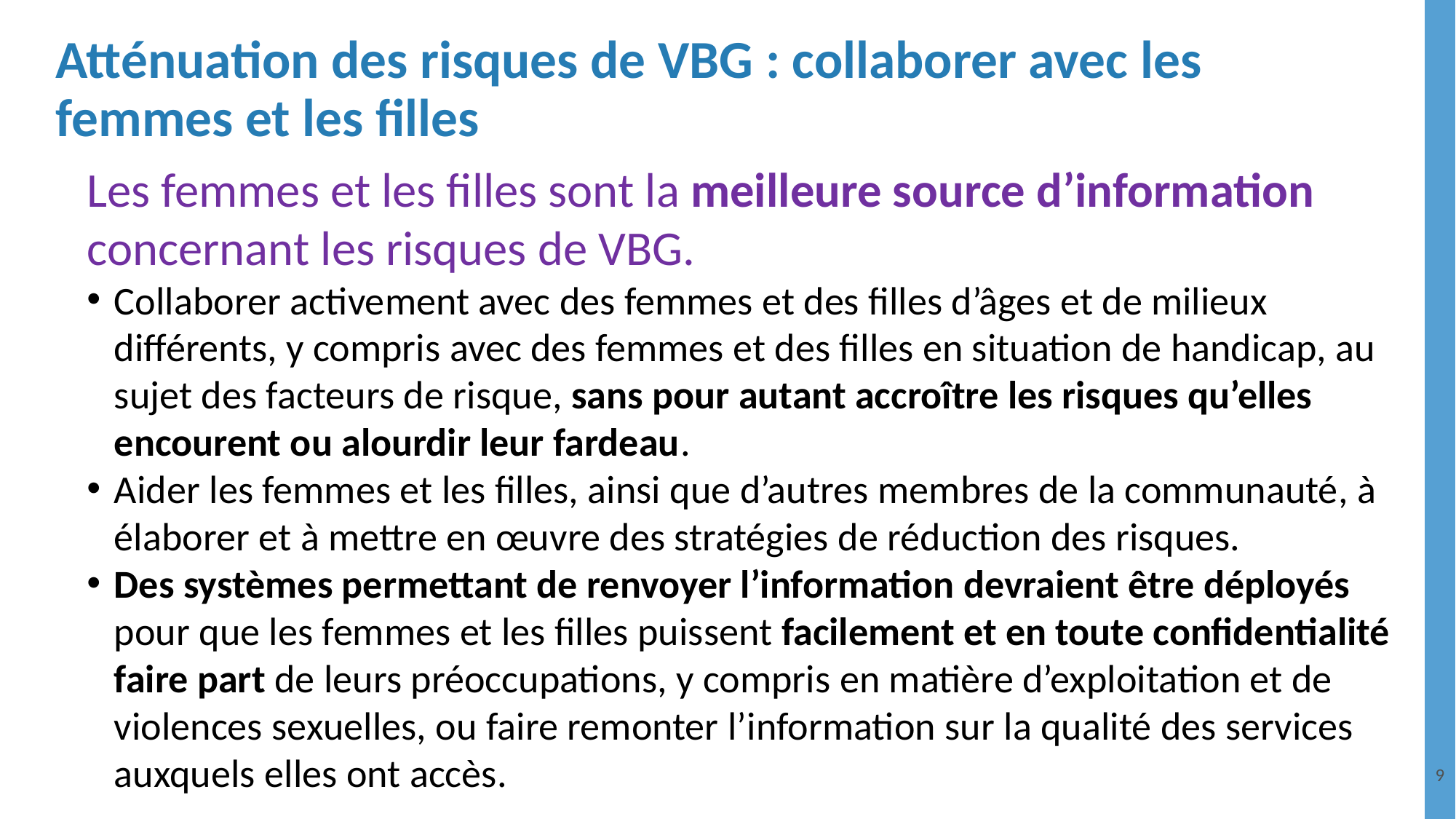

# Atténuation des risques de VBG : collaborer avec les femmes et les filles
Les femmes et les filles sont la meilleure source d’information concernant les risques de VBG.
Collaborer activement avec des femmes et des filles d’âges et de milieux différents, y compris avec des femmes et des filles en situation de handicap, au sujet des facteurs de risque, sans pour autant accroître les risques qu’elles encourent ou alourdir leur fardeau.
Aider les femmes et les filles, ainsi que d’autres membres de la communauté, à élaborer et à mettre en œuvre des stratégies de réduction des risques.
Des systèmes permettant de renvoyer l’information devraient être déployés pour que les femmes et les filles puissent facilement et en toute confidentialité faire part de leurs préoccupations, y compris en matière d’exploitation et de violences sexuelles, ou faire remonter l’information sur la qualité des services auxquels elles ont accès.